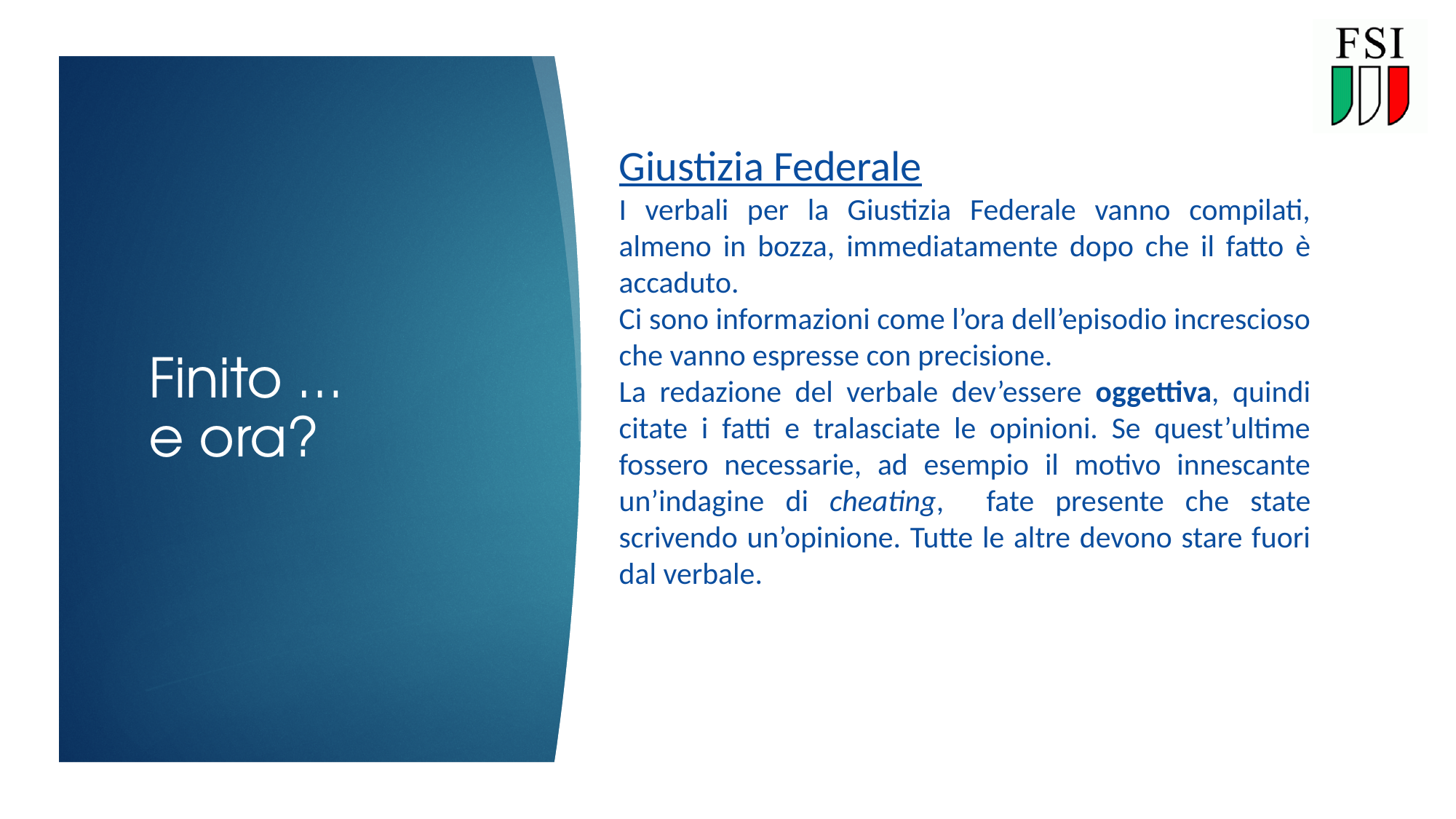

31
Giustizia Federale
I verbali per la Giustizia Federale vanno compilati, almeno in bozza, immediatamente dopo che il fatto è accaduto.
Ci sono informazioni come l’ora dell’episodio increscioso che vanno espresse con precisione.
La redazione del verbale dev’essere oggettiva, quindi citate i fatti e tralasciate le opinioni. Se quest’ultime fossero necessarie, ad esempio il motivo innescante un’indagine di cheating,  fate presente che state scrivendo un’opinione. Tutte le altre devono stare fuori dal verbale.
# Finito … e ora?